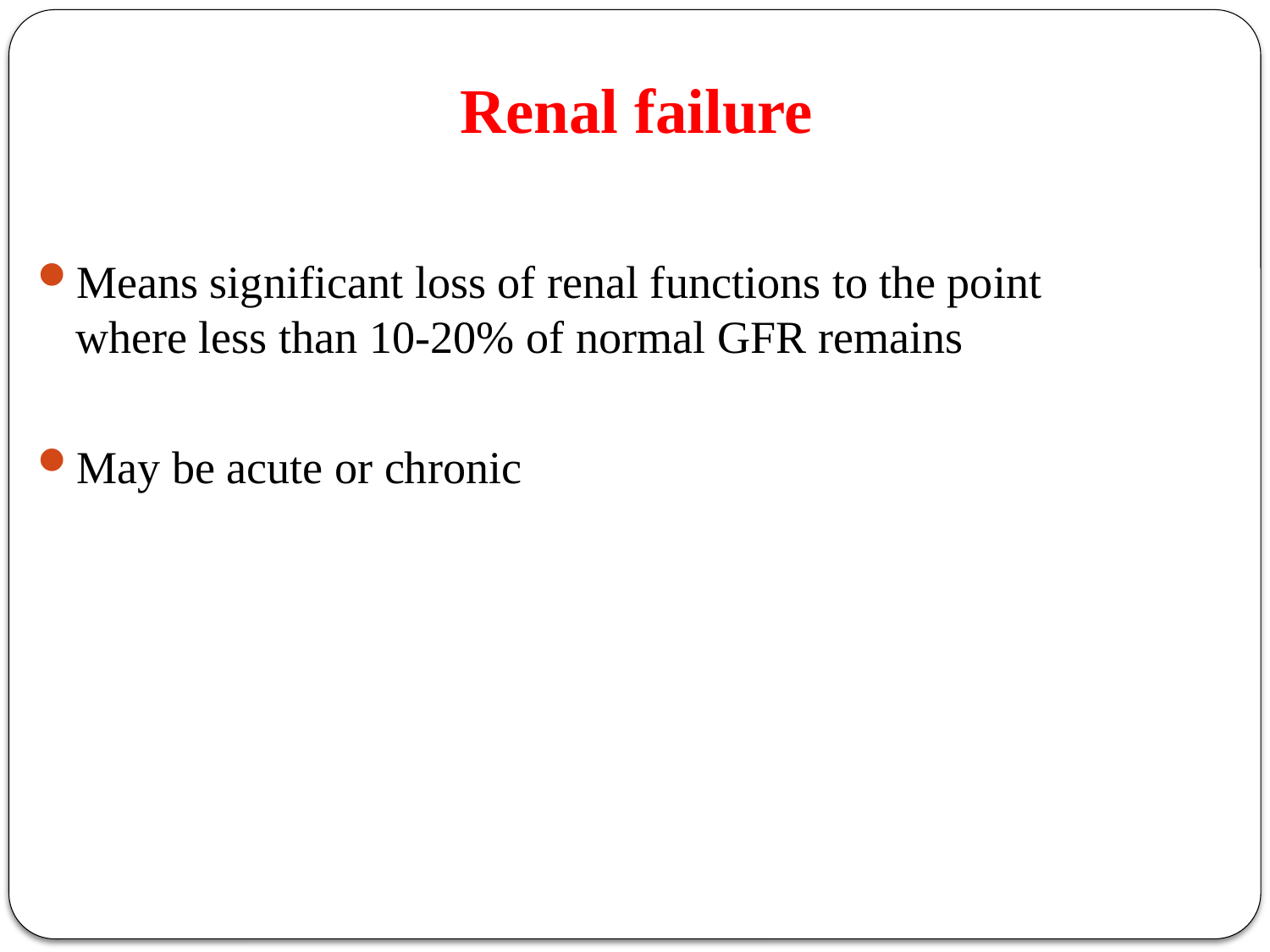

# Renal failure
Means significant loss of renal functions to the point where less than 10-20% of normal GFR remains

May be acute or chronic